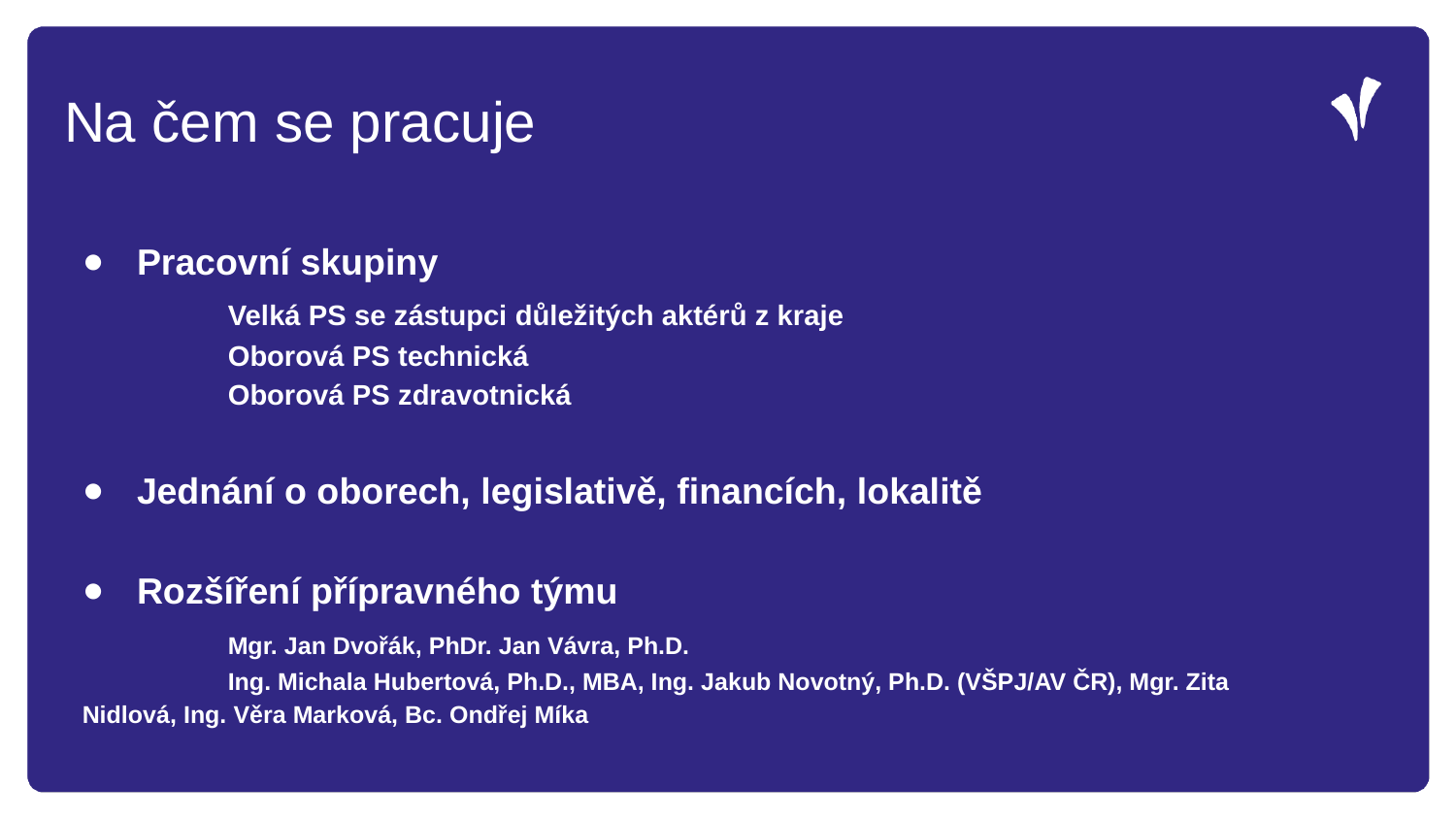

Na čem se pracuje
Pracovní skupiny
	Velká PS se zástupci důležitých aktérů z kraje
	Oborová PS technická
	Oborová PS zdravotnická

Jednání o oborech, legislativě, financích, lokalitě

Rozšíření přípravného týmu
	Mgr. Jan Dvořák, PhDr. Jan Vávra, Ph.D.
	Ing. Michala Hubertová, Ph.D., MBA, Ing. Jakub Novotný, Ph.D. (VŠPJ/AV ČR), Mgr. Zita 	Nidlová, Ing. Věra Marková, Bc. Ondřej Míka